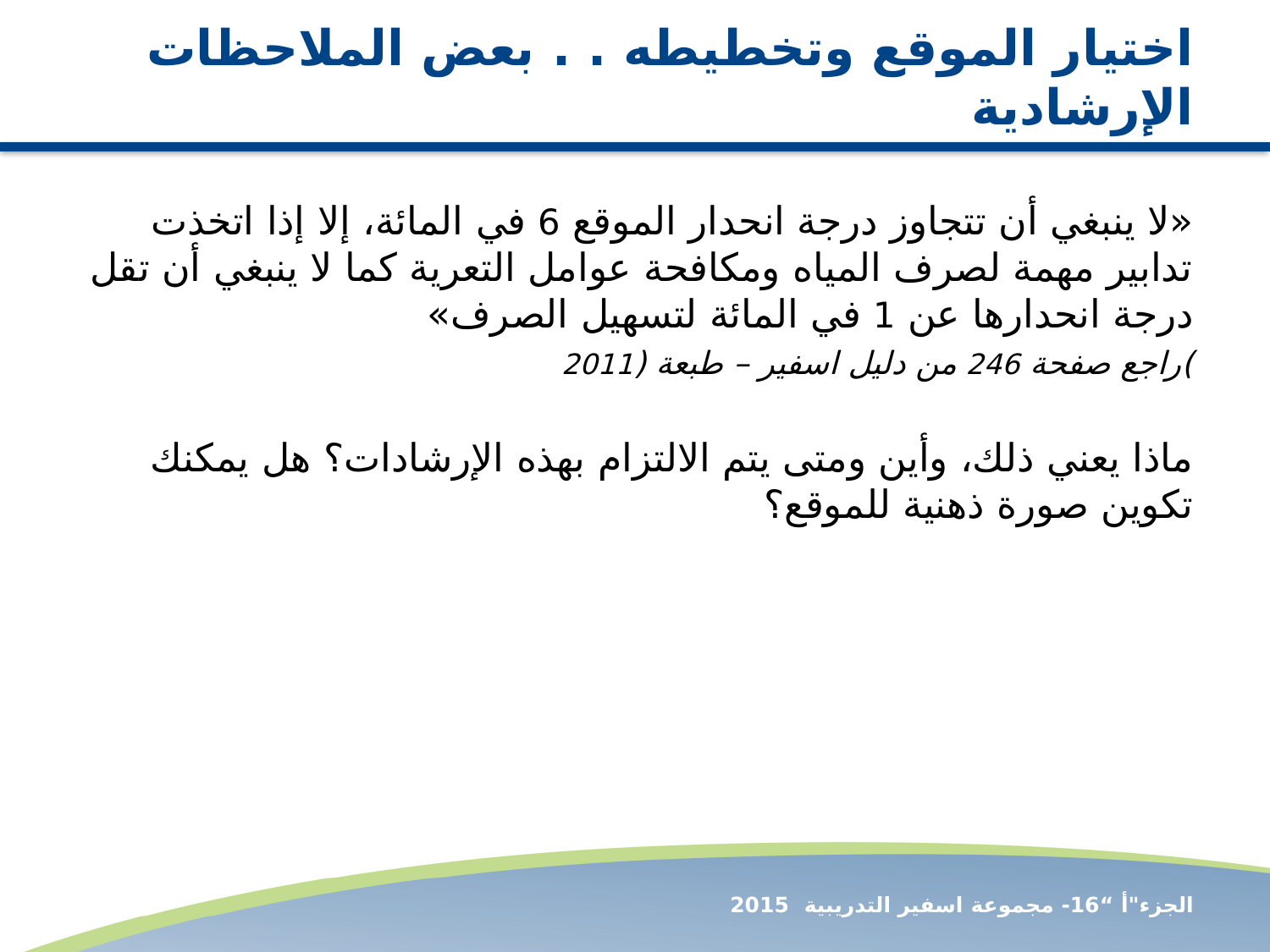

# اختيار الموقع وتخطيطه . . بعض الملاحظات الإرشادية
«لا ينبغي أن تتجاوز درجة انحدار الموقع 6 في المائة، إلا إذا اتخذت تدابير مهمة لصرف المياه ومكافحة عوامل التعرية كما لا ينبغي أن تقل درجة انحدارها عن 1 في المائة لتسهيل الصرف»
)راجع صفحة 246 من دليل اسفير – طبعة (2011
ماذا يعني ذلك، وأين ومتى يتم الالتزام بهذه الإرشادات؟ هل يمكنك تكوين صورة ذهنية للموقع؟
الجزء"أ “16- مجموعة اسفير التدريبية  2015